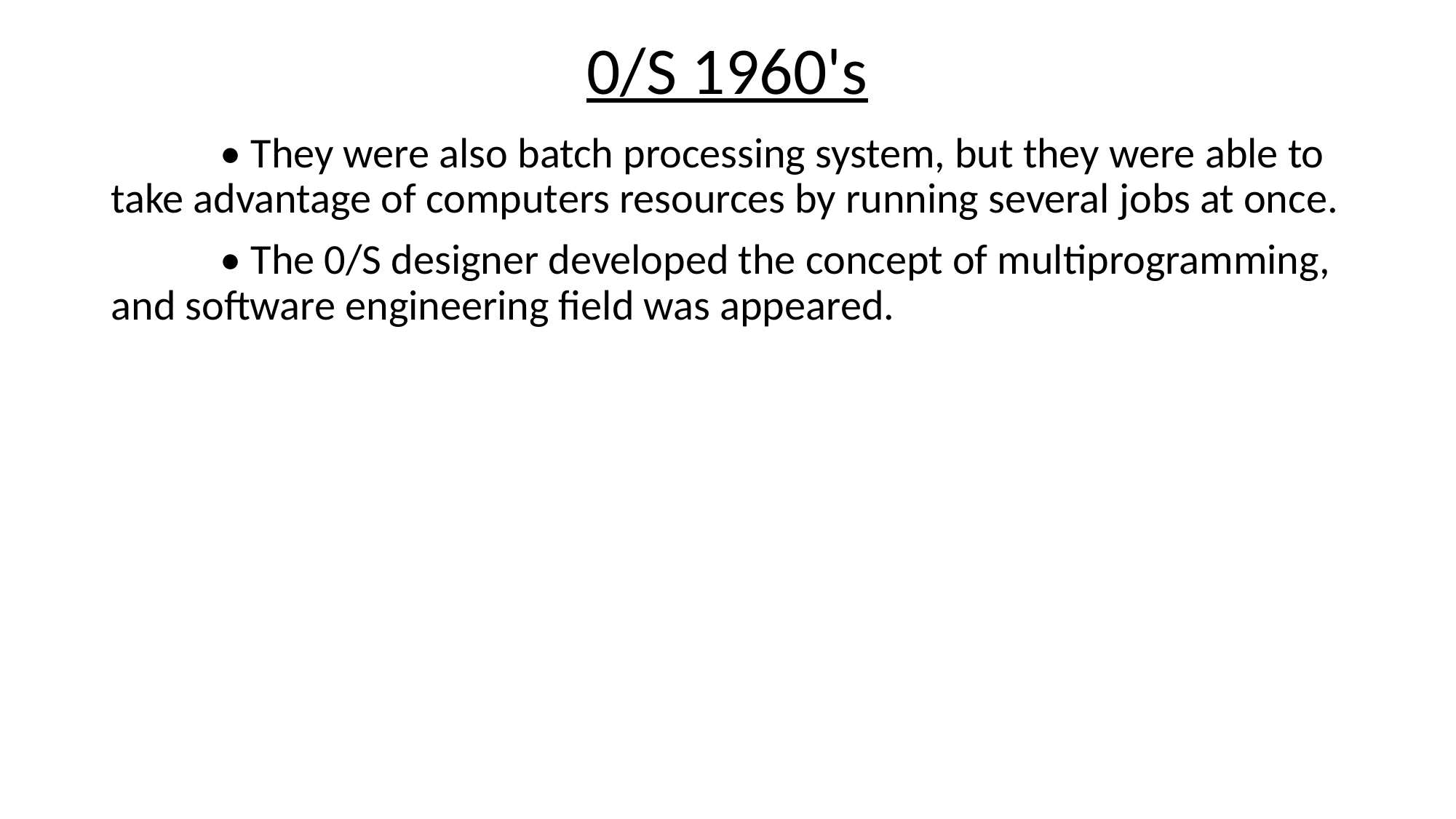

# 0/S 1960's
	• They were also batch processing system, but they were able to take advantage of computers resources by running several jobs at once.
	• The 0/S designer developed the concept of multiprogramming, and software engineering field was appeared.